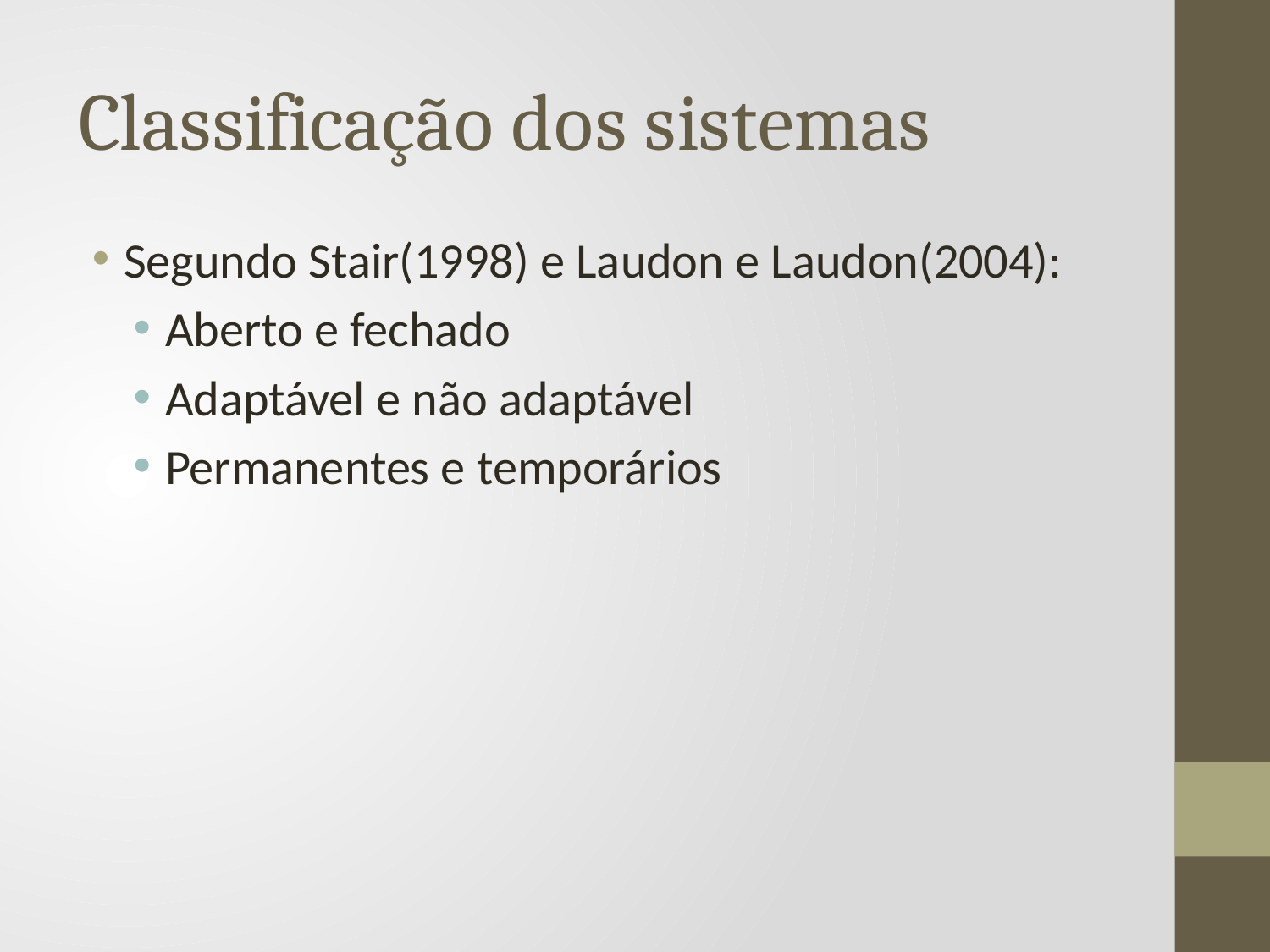

# Classificação dos sistemas
Segundo Stair(1998) e Laudon e Laudon(2004):
Aberto e fechado
Adaptável e não adaptável
Permanentes e temporários